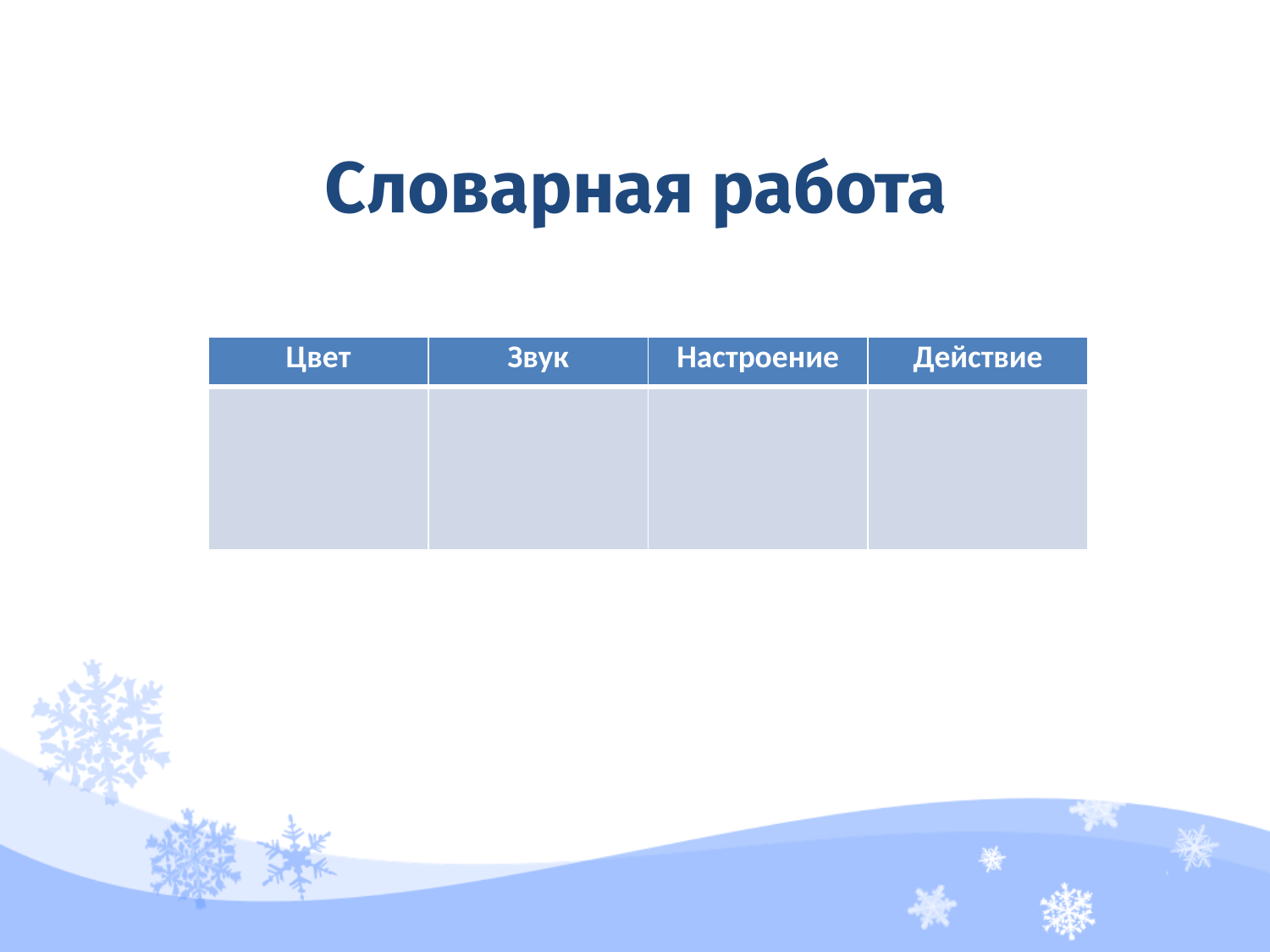

Словарная работа
| Цвет | Звук | Настроение | Действие |
| --- | --- | --- | --- |
|  |  |  |  |